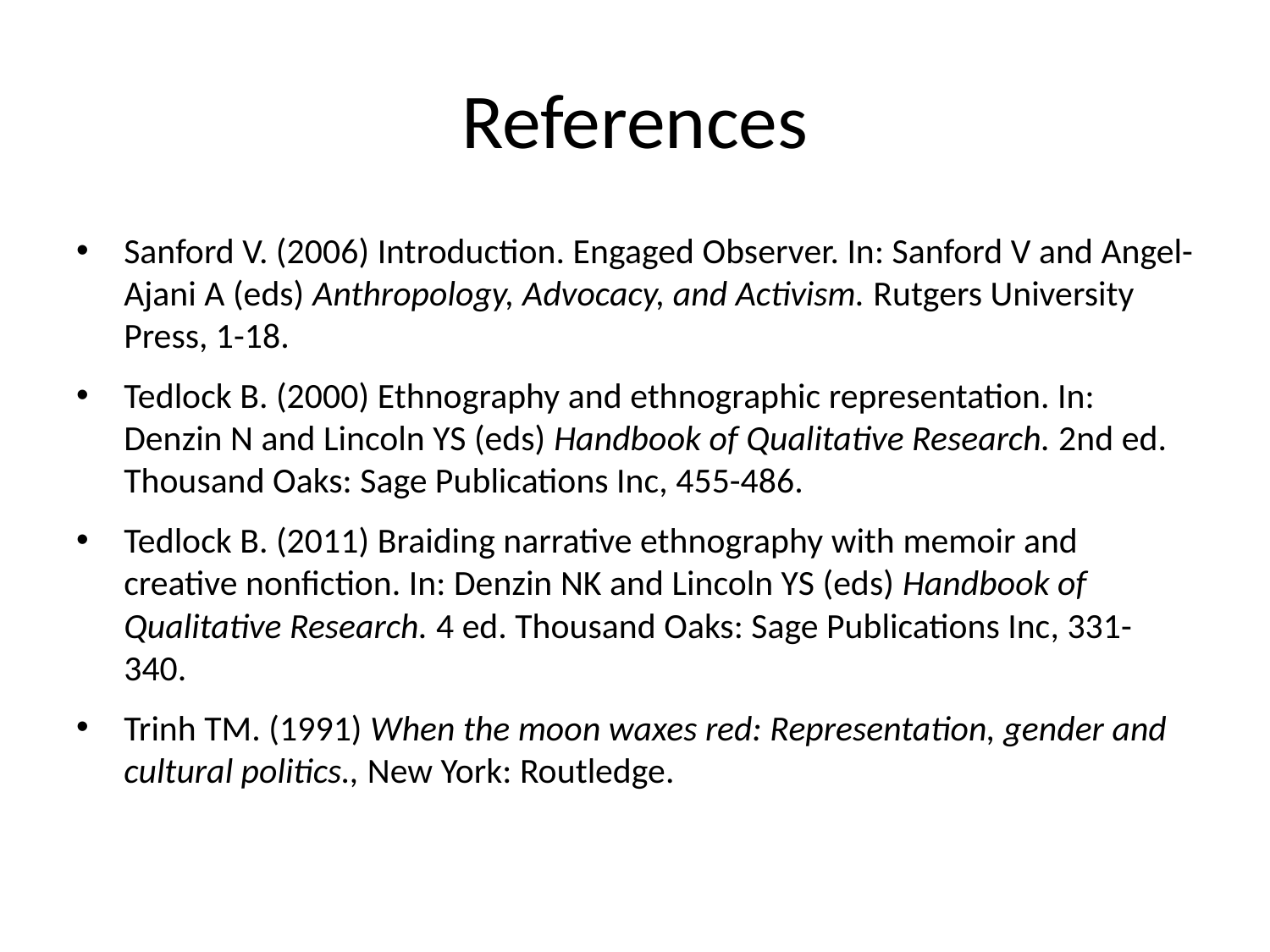

# References
Sanford V. (2006) Introduction. Engaged Observer. In: Sanford V and Angel-Ajani A (eds) Anthropology, Advocacy, and Activism. Rutgers University Press, 1-18.
Tedlock B. (2000) Ethnography and ethnographic representation. In: Denzin N and Lincoln YS (eds) Handbook of Qualitative Research. 2nd ed. Thousand Oaks: Sage Publications Inc, 455-486.
Tedlock B. (2011) Braiding narrative ethnography with memoir and creative nonfiction. In: Denzin NK and Lincoln YS (eds) Handbook of Qualitative Research. 4 ed. Thousand Oaks: Sage Publications Inc, 331-340.
Trinh TM. (1991) When the moon waxes red: Representation, gender and cultural politics., New York: Routledge.